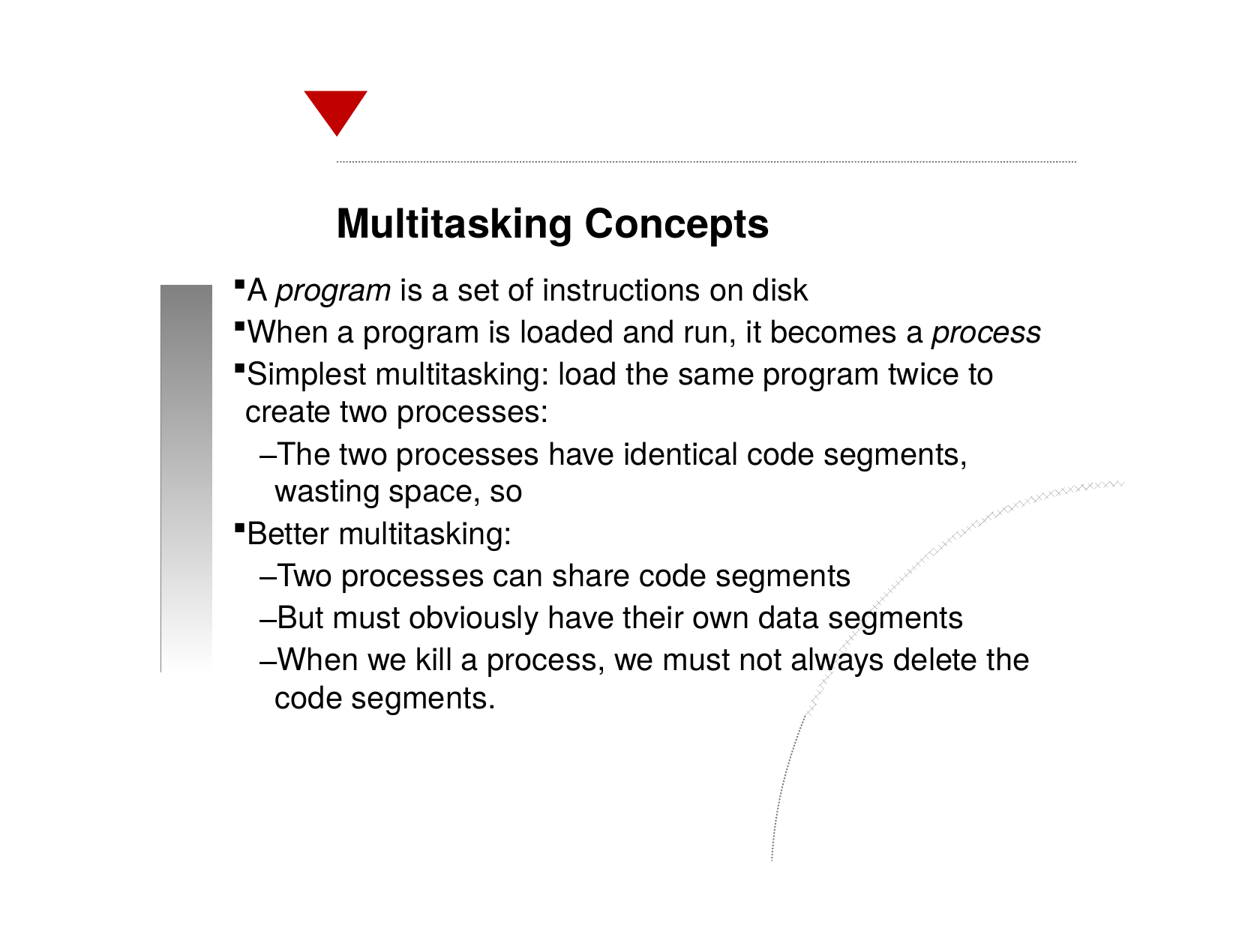

Multitasking Concepts
A program is a set of instructions on disk
When a program is loaded and run, it becomes a process
Simplest multitasking: load the same program twice to create two processes:
The two processes have identical code segments, wasting space, so
Better multitasking:
Two processes can share code segments
But must obviously have their own data segments
When we kill a process, we must not always delete the code segments.